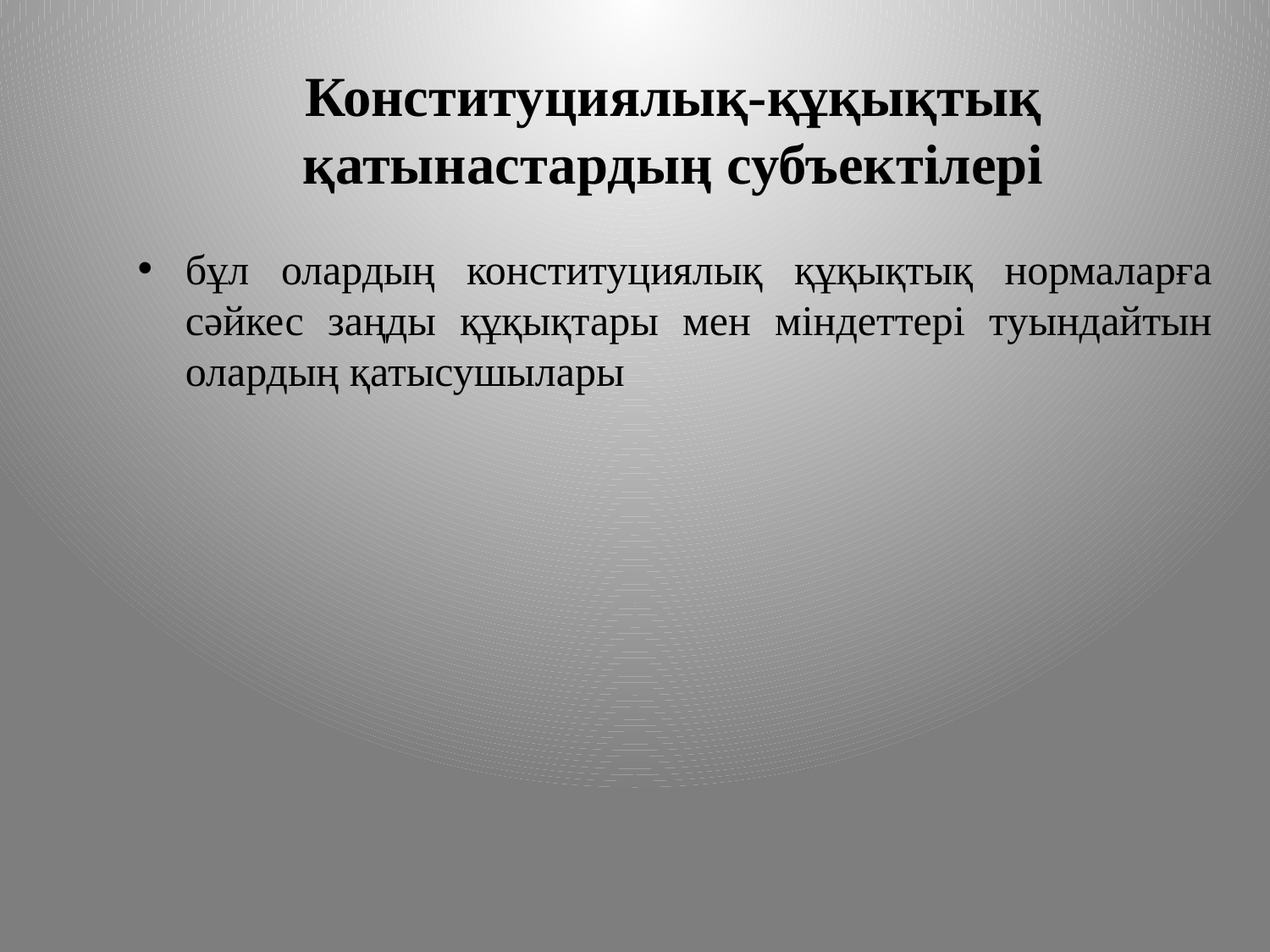

Конституциялық-құқықтық қатынастардың субъектілері
бұл олардың конституциялық құқықтық нормаларға сәйкес заңды құқықтары мен міндеттері туындайтын олардың қатысушылары